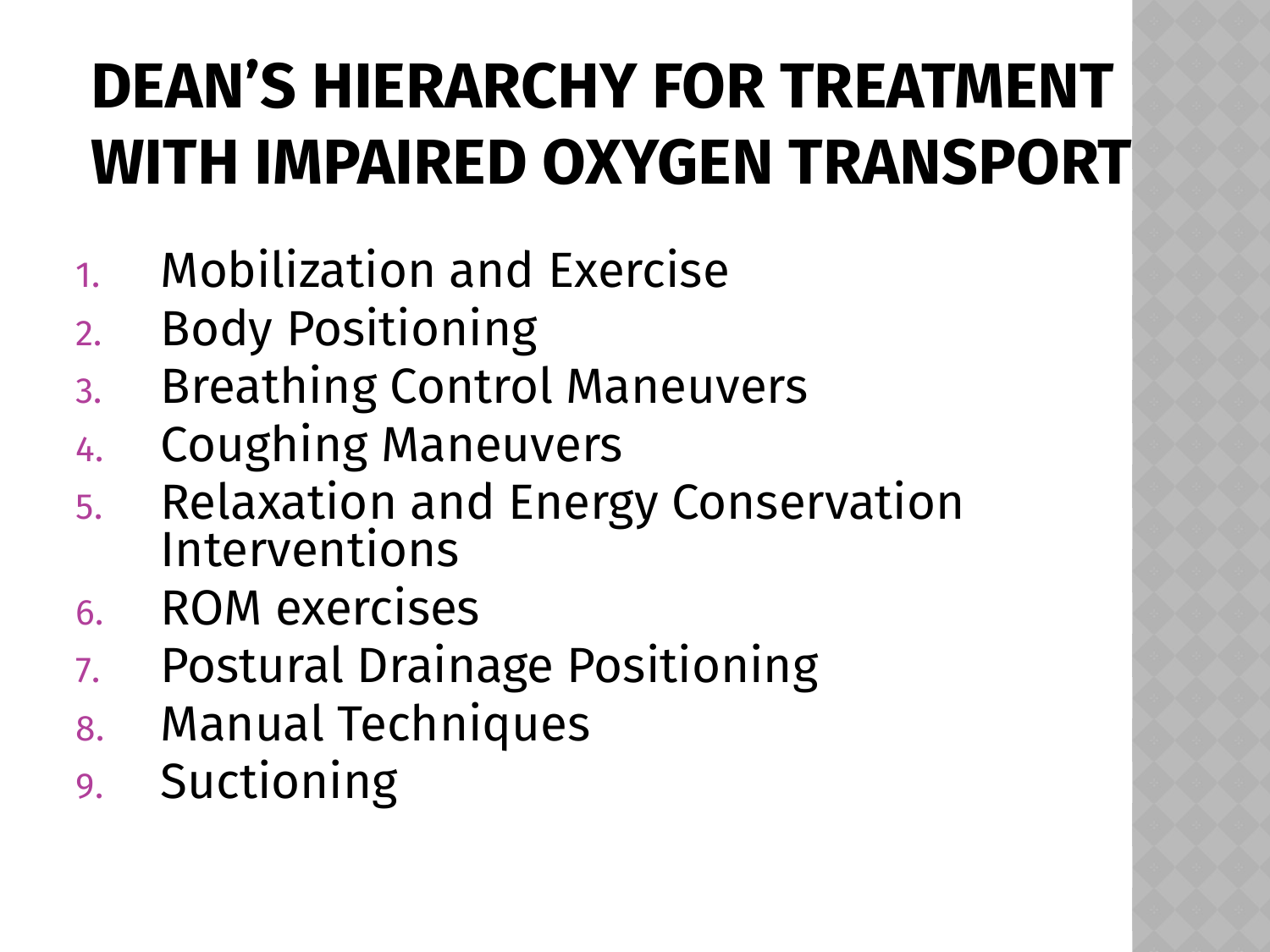

Dean’s Hierarchy for Treatment with Impaired Oxygen Transport
Mobilization and Exercise
Body Positioning
Breathing Control Maneuvers
Coughing Maneuvers
Relaxation and Energy Conservation Interventions
ROM exercises
Postural Drainage Positioning
Manual Techniques
Suctioning